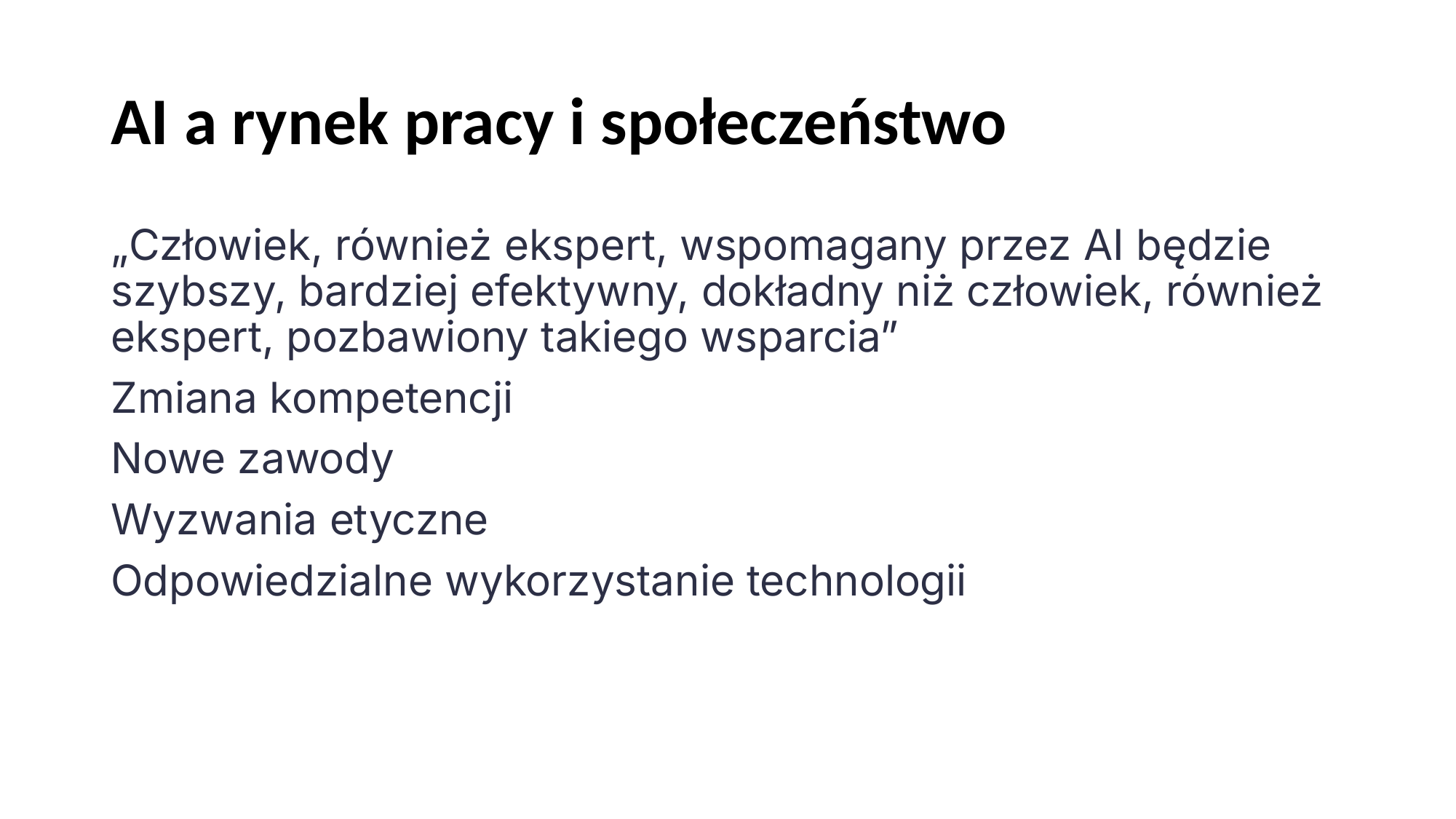

# AI a rynek pracy i społeczeństwo
„Człowiek, również ekspert, wspomagany przez AI będzie szybszy, bardziej efektywny, dokładny niż człowiek, również ekspert, pozbawiony takiego wsparcia”
Zmiana kompetencji
Nowe zawody
Wyzwania etyczne
Odpowiedzialne wykorzystanie technologii